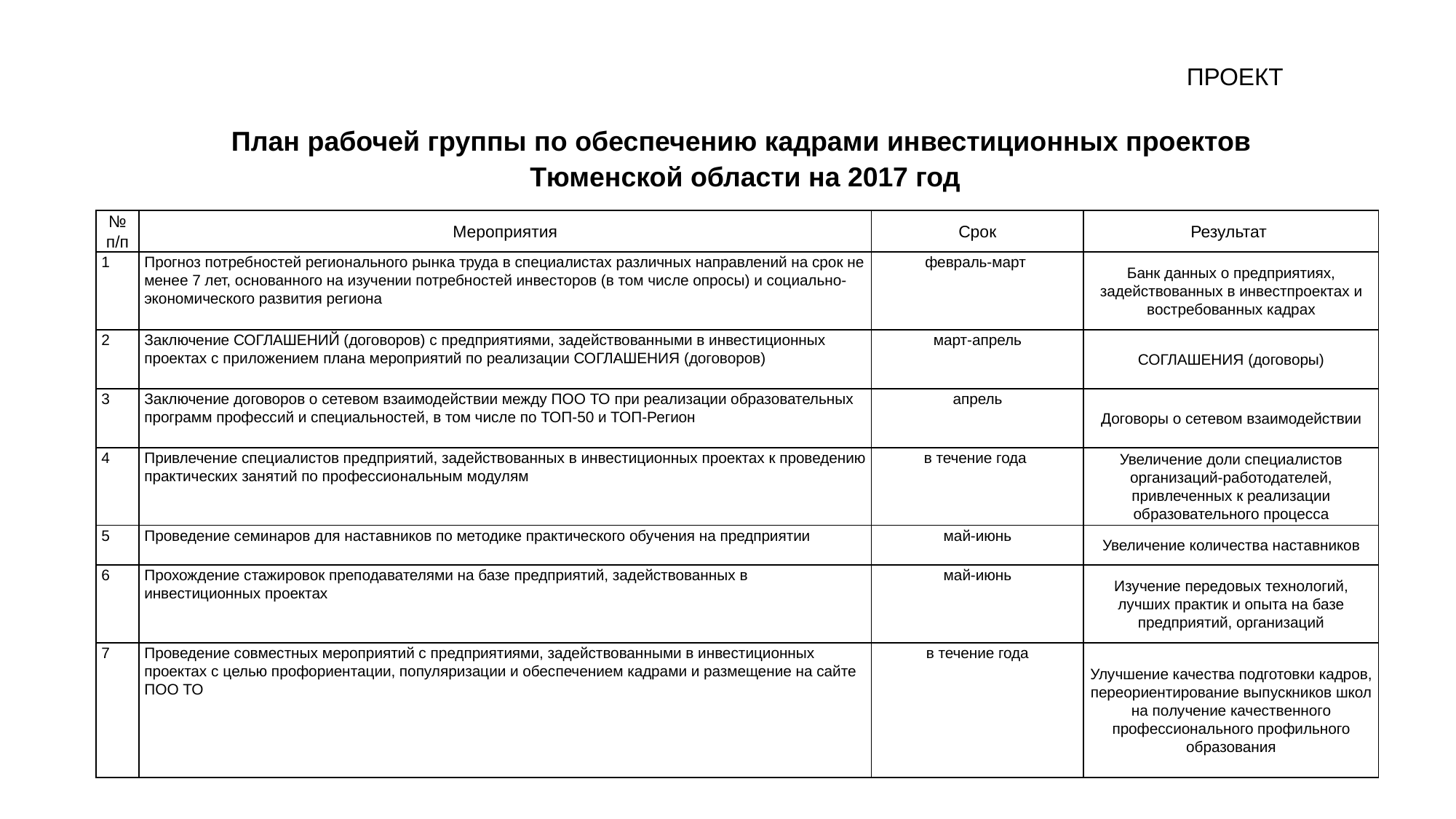

ПРОЕКТ

План рабочей группы по обеспечению кадрами инвестиционных проектов
Тюменской области на 2017 год
| № п/п | Мероприятия | Срок | Результат |
| --- | --- | --- | --- |
| 1 | Прогноз потребностей регионального рынка труда в специалистах различных направлений на срок не менее 7 лет, основанного на изучении потребностей инвесторов (в том числе опросы) и социально-экономического развития региона | февраль-март | Банк данных о предприятиях, задействованных в инвестпроектах и востребованных кадрах |
| 2 | Заключение СОГЛАШЕНИЙ (договоров) с предприятиями, задействованными в инвестиционных проектах с приложением плана мероприятий по реализации СОГЛАШЕНИЯ (договоров) | март-апрель | СОГЛАШЕНИЯ (договоры) |
| 3 | Заключение договоров о сетевом взаимодействии между ПОО ТО при реализации образовательных программ профессий и специальностей, в том числе по ТОП-50 и ТОП-Регион | апрель | Договоры о сетевом взаимодействии |
| 4 | Привлечение специалистов предприятий, задействованных в инвестиционных проектах к проведению практических занятий по профессиональным модулям | в течение года | Увеличение доли специалистов организаций-работодателей, привлеченных к реализации образовательного процесса |
| 5 | Проведение семинаров для наставников по методике практического обучения на предприятии | май-июнь | Увеличение количества наставников |
| 6 | Прохождение стажировок преподавателями на базе предприятий, задействованных в инвестиционных проектах | май-июнь | Изучение передовых технологий, лучших практик и опыта на базе предприятий, организаций |
| 7 | Проведение совместных мероприятий с предприятиями, задействованными в инвестиционных проектах с целью профориентации, популяризации и обеспечением кадрами и размещение на сайте ПОО ТО | в течение года | Улучшение качества подготовки кадров, переориентирование выпускников школ на получение качественного профессионального профильного образования |